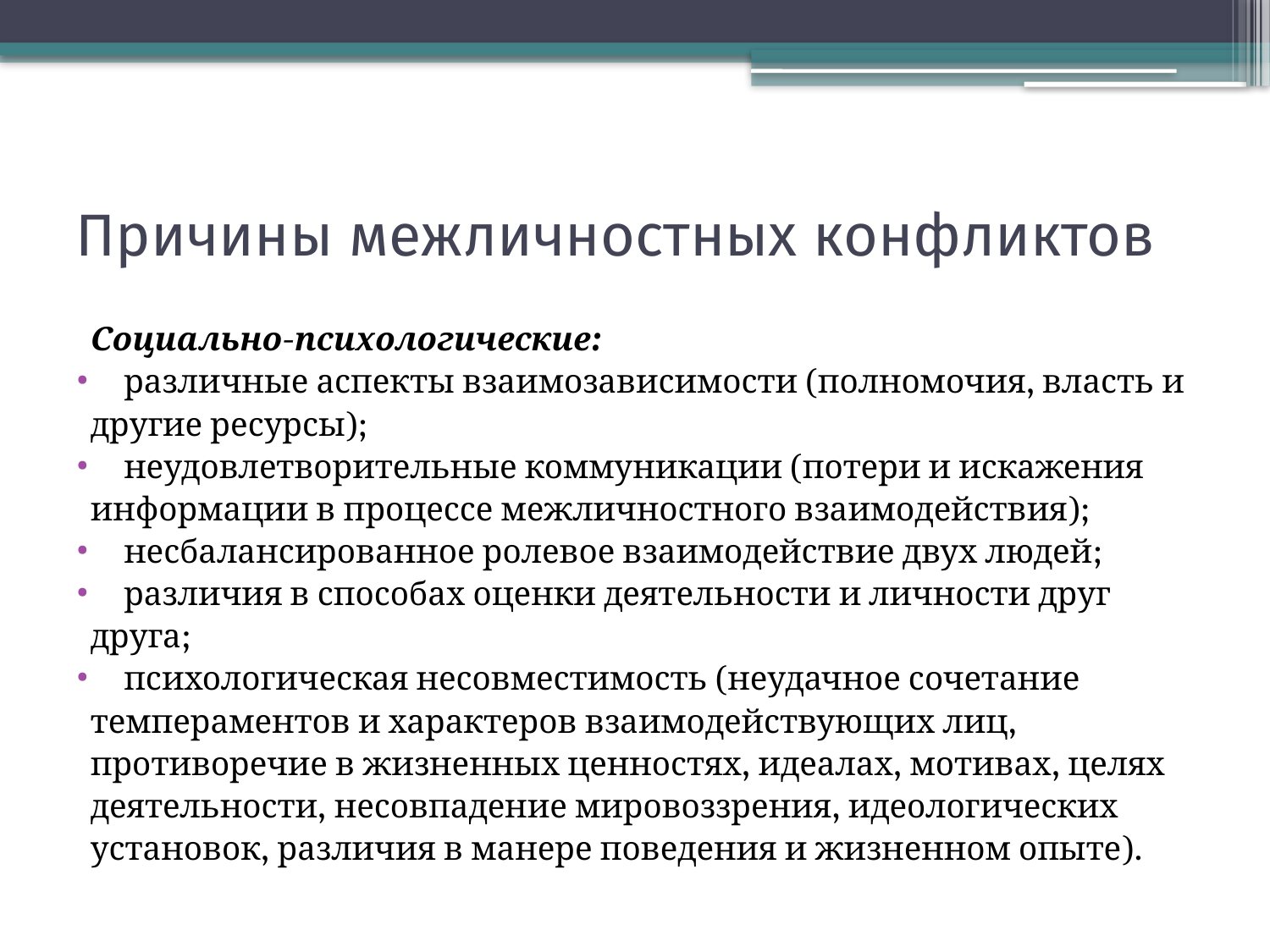

# Причины межличностных конфликтов
Социально-психологические:
различные аспекты взаимозависимости (полномочия, власть и
другие ресурсы);
неудовлетворительные коммуникации (потери и искажения
информации в процессе межличностного взаимодействия);
несбалансированное ролевое взаимодействие двух людей;
различия в способах оценки деятельности и личности друг
друга;
психологическая несовместимость (неудачное сочетание
темпераментов и характеров взаимодействующих лиц,
противоречие в жизненных ценностях, идеалах, мотивах, целях
деятельности, несовпадение мировоззрения, идеологических
установок, различия в манере поведения и жизненном опыте).